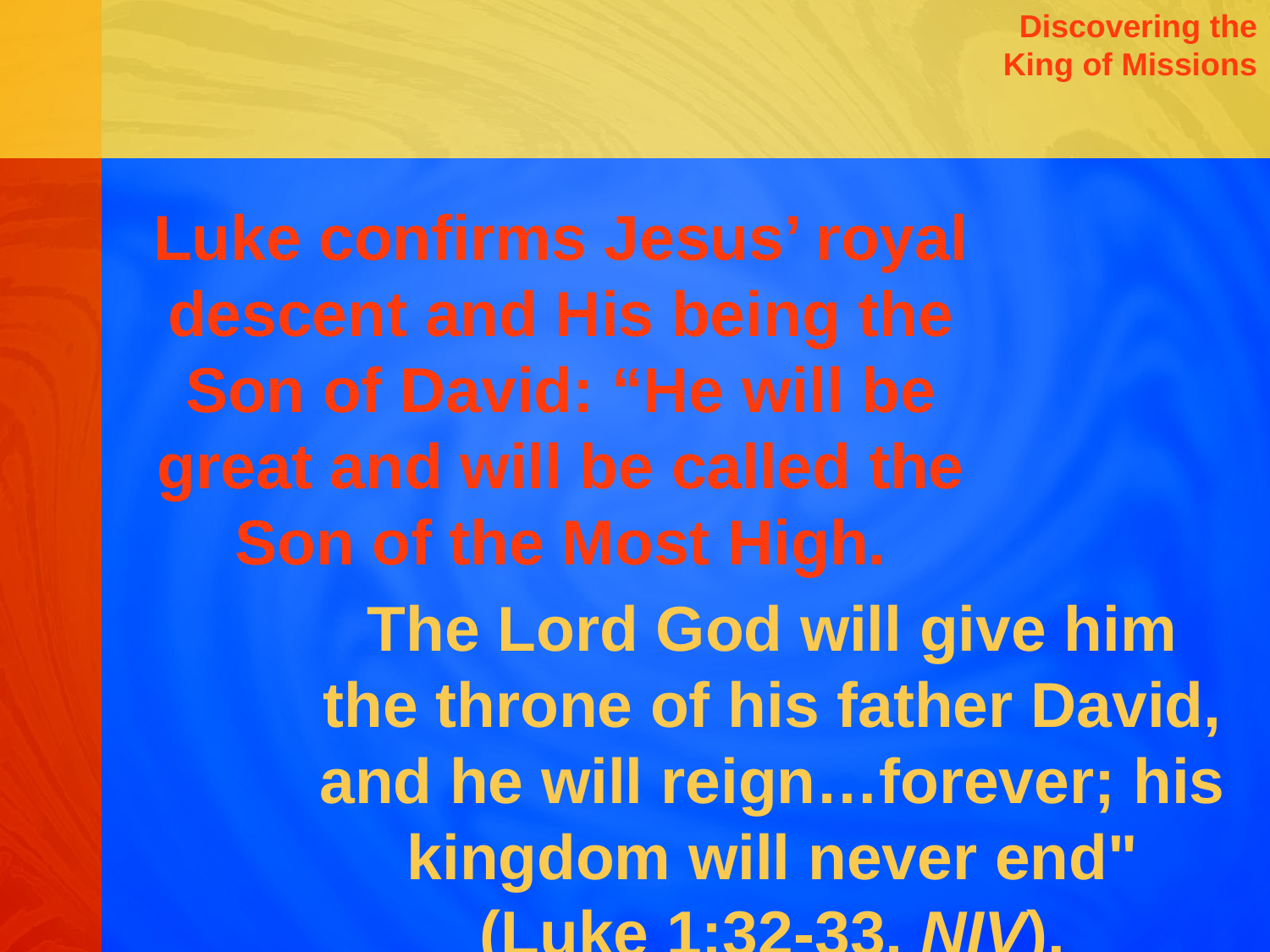

Discovering the King of Missions
Luke confirms Jesus’ royal descent and His being the Son of David: “He will be great and will be called the Son of the Most High.
The Lord God will give him the throne of his father David, and he will reign…forever; his kingdom will never end" (Luke 1:32-33, NIV).